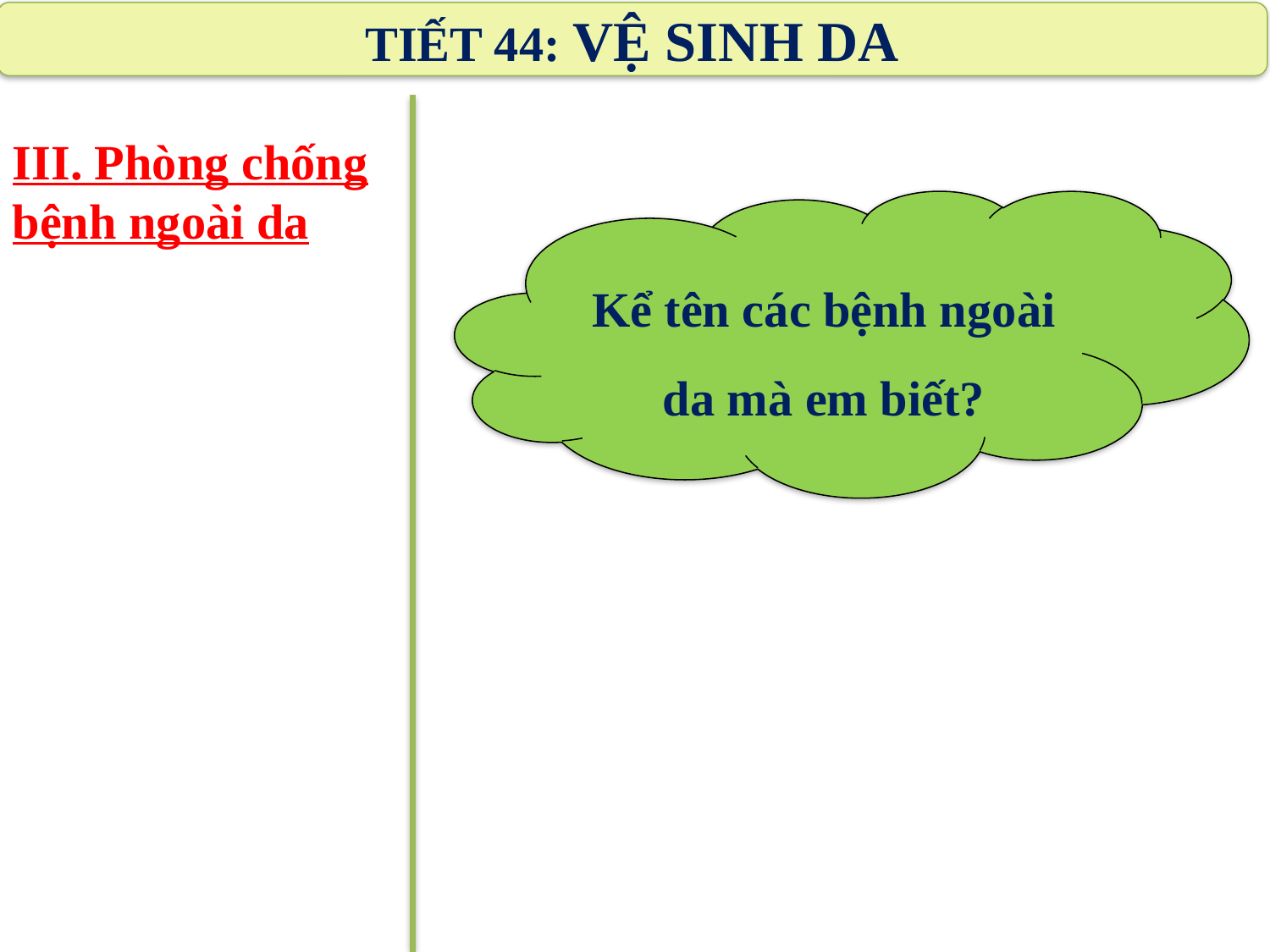

TIẾT 44: VỆ SINH DA
III. Phòng chống bệnh ngoài da
Kể tên các bệnh ngoài da mà em biết?